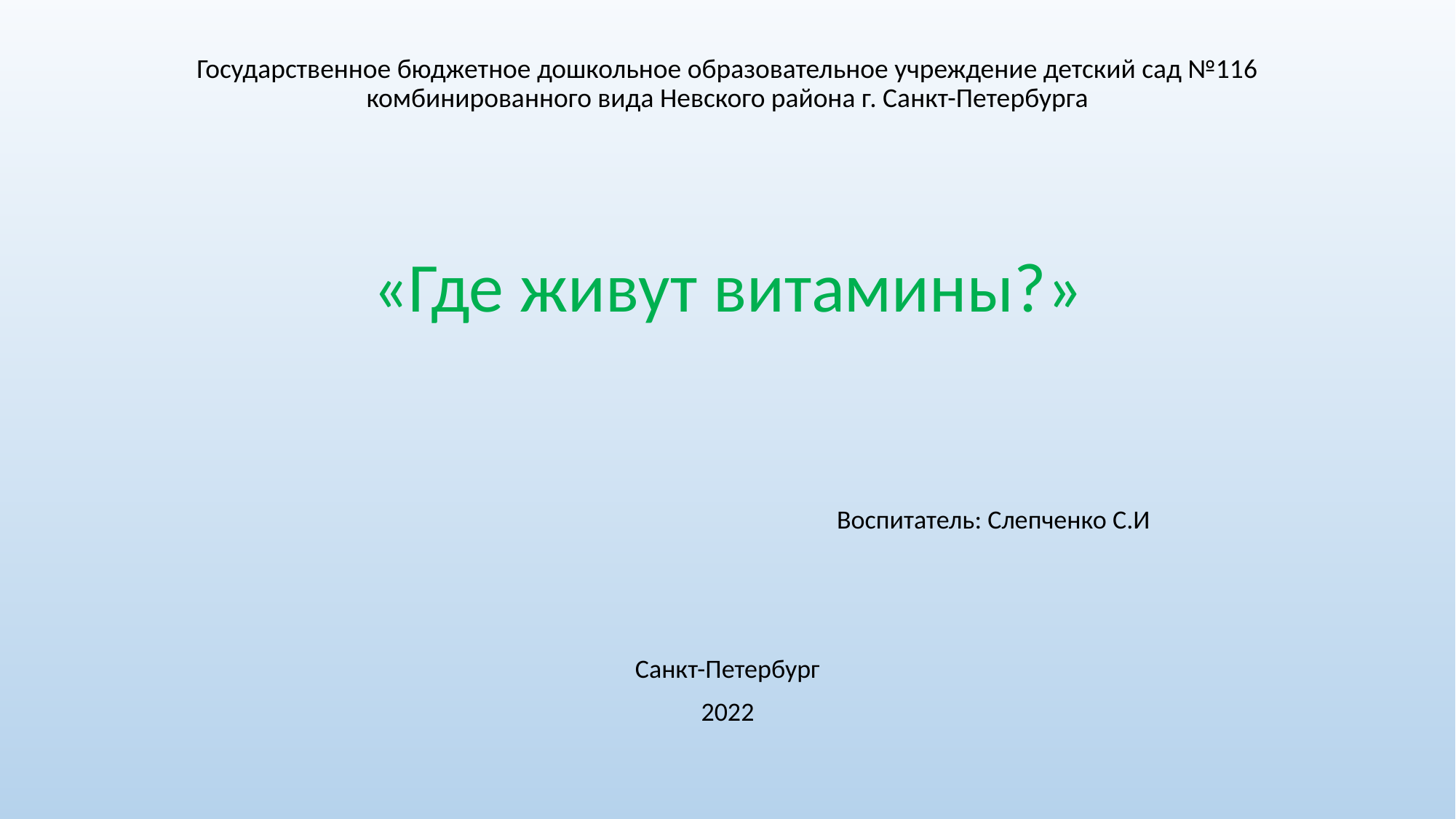

# Государственное бюджетное дошкольное образовательное учреждение детский сад №116 комбинированного вида Невского района г. Санкт-Петербурга
«Где живут витамины?»

                                                                    Воспитатель: Слепченко С.И

Санкт-Петербург
2022